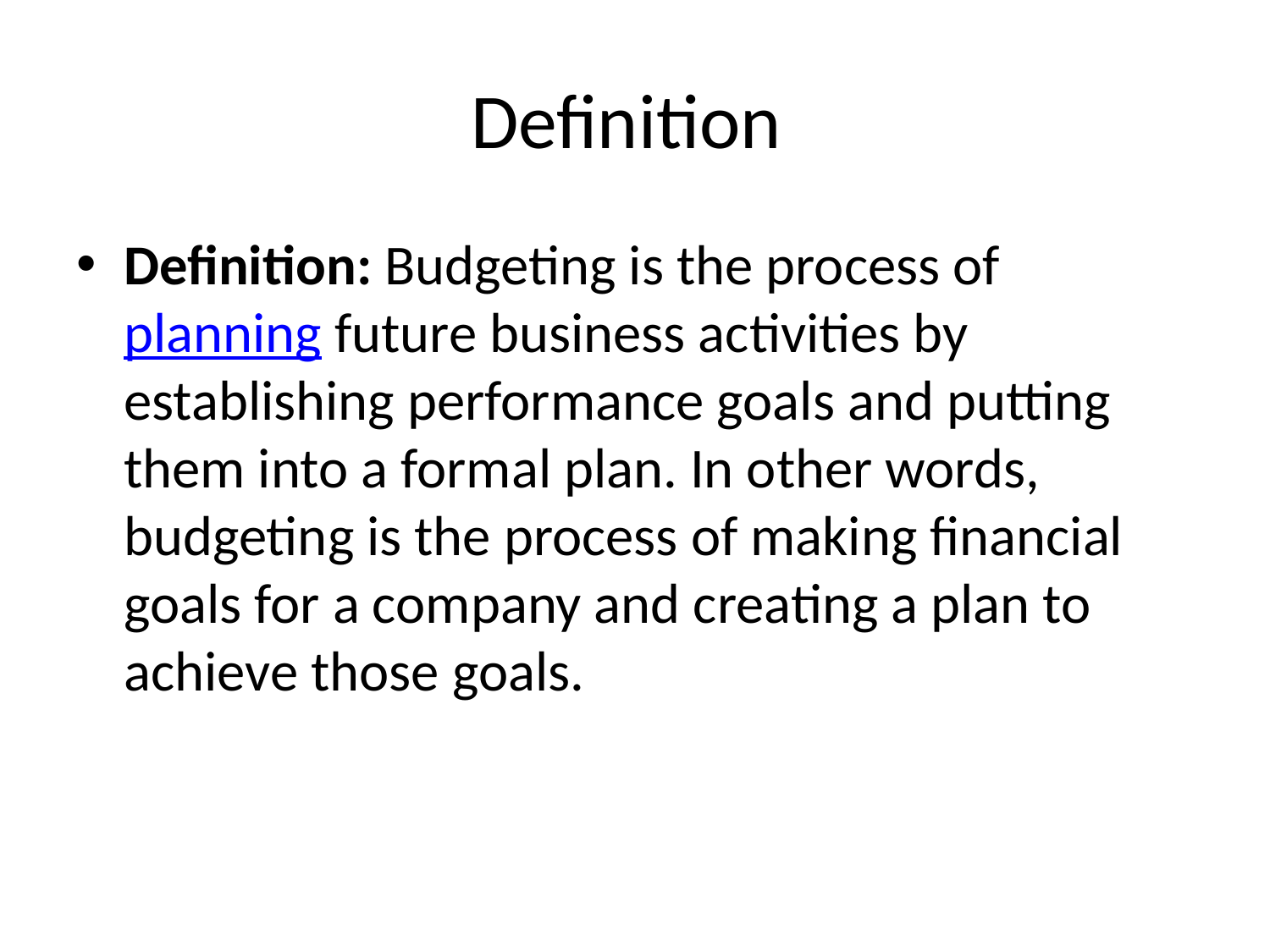

# Definition
Definition: Budgeting is the process of planning future business activities by establishing performance goals and putting them into a formal plan. In other words, budgeting is the process of making financial goals for a company and creating a plan to achieve those goals.